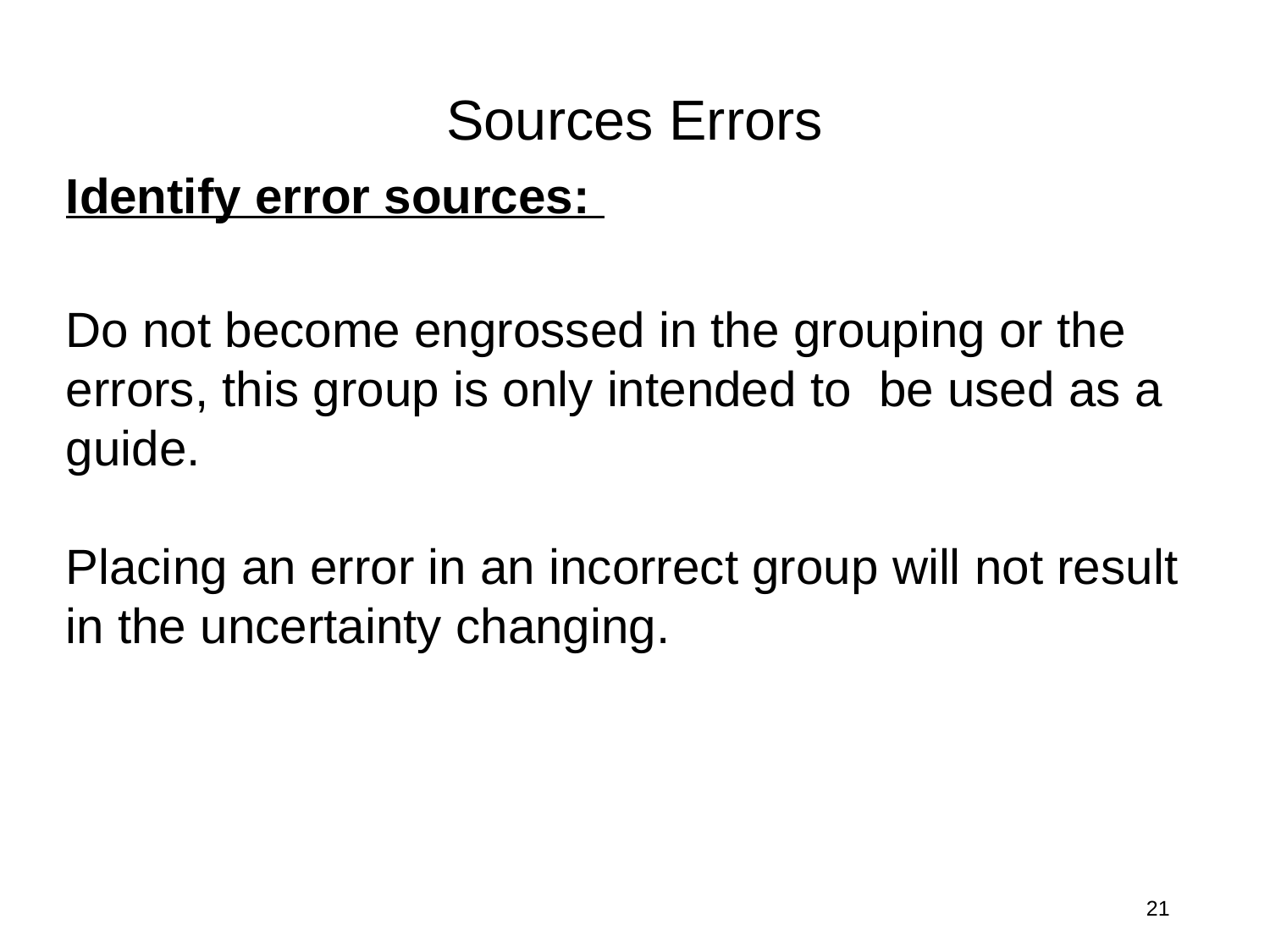

Sources Errors
Identify error sources:
Do not become engrossed in the grouping or the errors, this group is only intended to  be used as a guide.

Placing an error in an incorrect group will not result in the uncertainty changing.

21